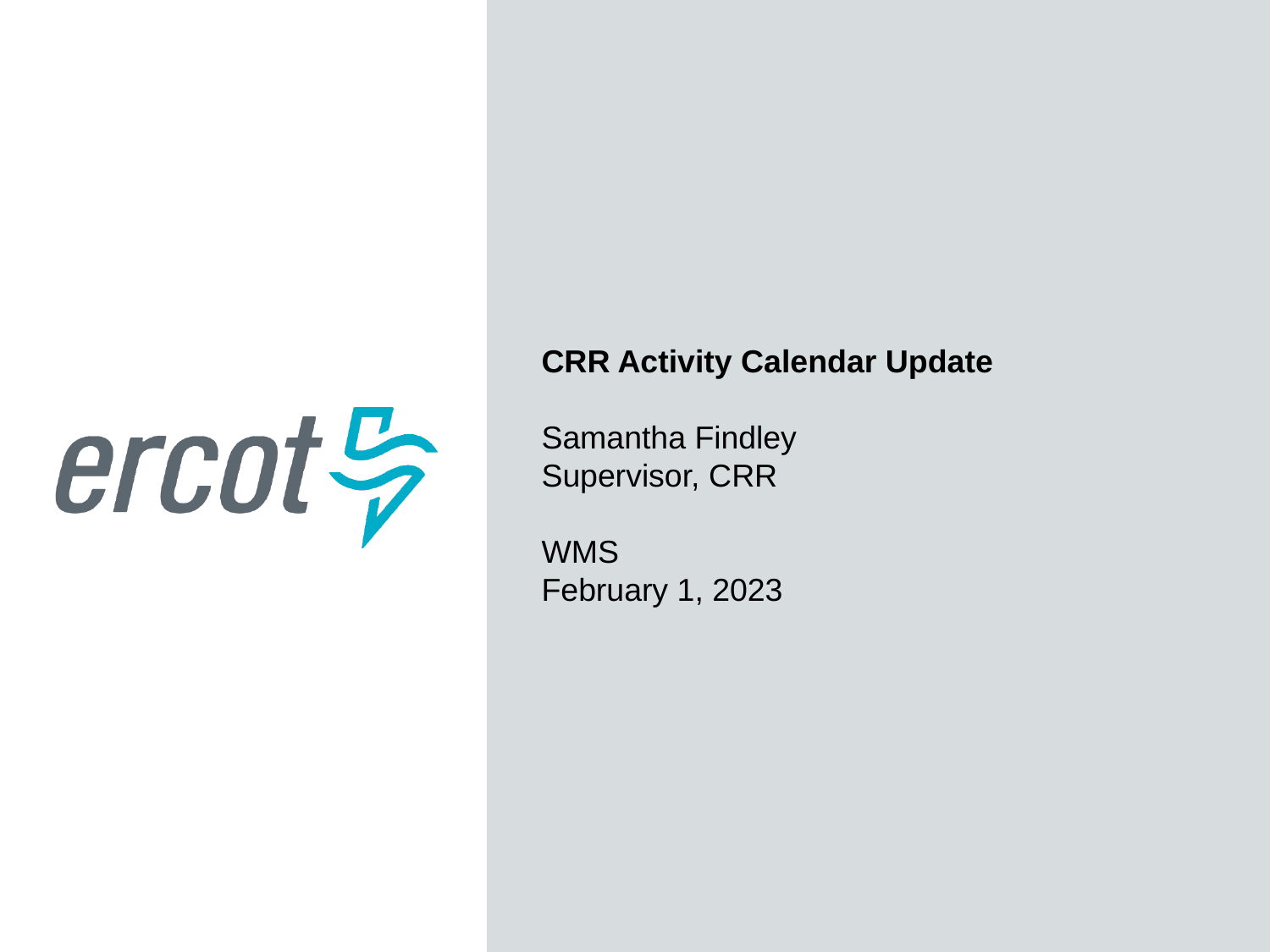

CRR Activity Calendar Update

Samantha Findley
Supervisor, CRR

WMS
February 1, 2023